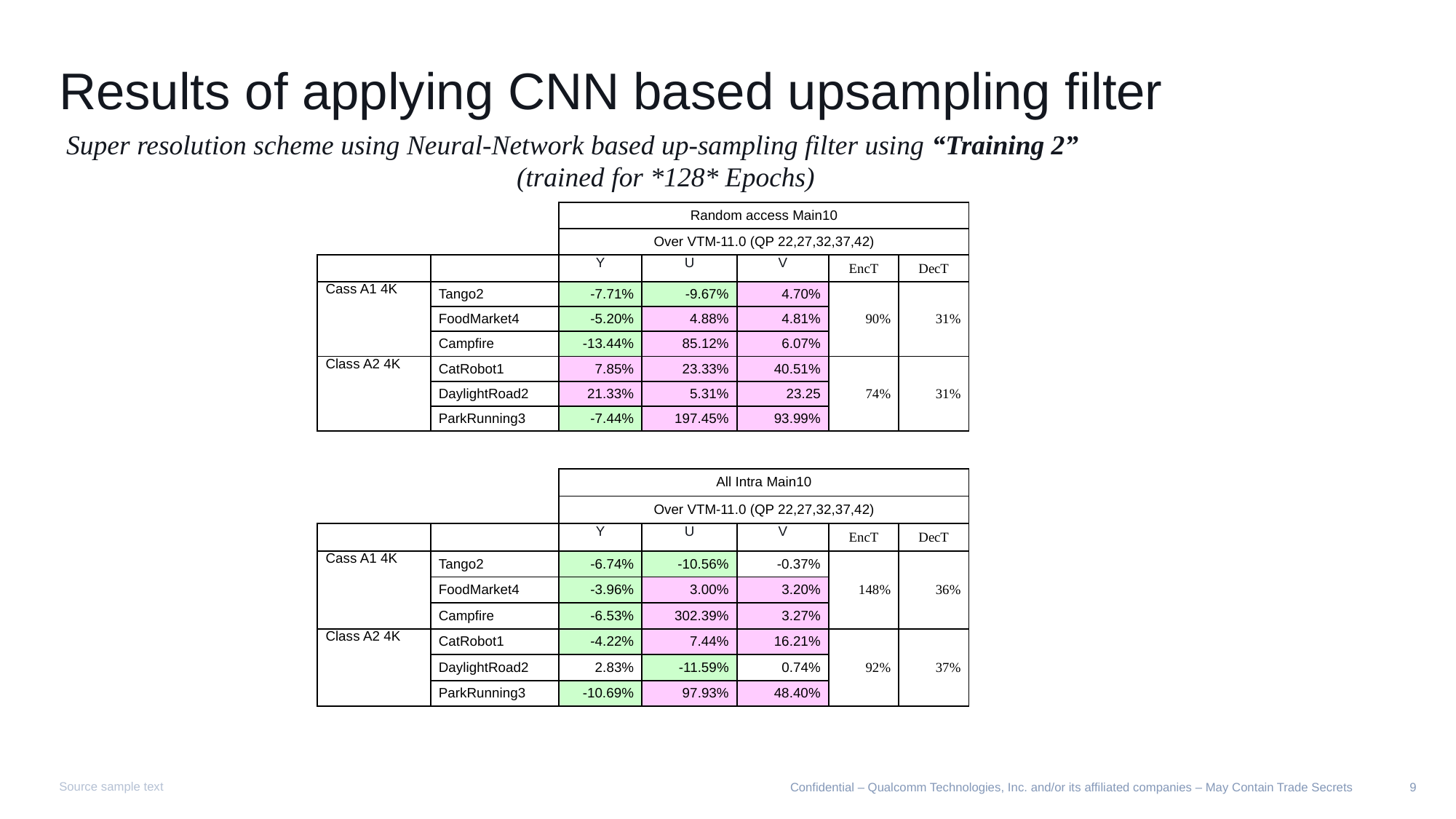

# Results of applying CNN based upsampling filter
Super resolution scheme using Neural-Network based up-sampling filter using “Training 2”                            (trained for *128* Epochs)
|  |  | Random access Main10 |  |  |  |  |
| --- | --- | --- | --- | --- | --- | --- |
|  |  | Over VTM-11.0 (QP 22,27,32,37,42) |  |  |  |  |
|  |  | Y | U | V | EncT | DecT |
| Cass A1 4K | Tango2 | -7.71% | -9.67% | 4.70% | 90% | 31% |
|  | FoodMarket4 | -5.20% | 4.88% | 4.81% |  |  |
|  | Campfire | -13.44% | 85.12% | 6.07% |  |  |
| Class A2 4K | CatRobot1 | 7.85% | 23.33% | 40.51% | 74% | 31% |
|  | DaylightRoad2 | 21.33% | 5.31% | 23.25 |  |  |
|  | ParkRunning3 | -7.44% | 197.45% | 93.99% |  |  |
|  |  | All Intra Main10 |  |  |  |  |
| --- | --- | --- | --- | --- | --- | --- |
|  |  | Over VTM-11.0 (QP 22,27,32,37,42) |  |  |  |  |
|  |  | Y | U | V | EncT | DecT |
| Cass A1 4K | Tango2 | -6.74% | -10.56% | -0.37% | 148% | 36% |
|  | FoodMarket4 | -3.96% | 3.00% | 3.20% |  |  |
|  | Campfire | -6.53% | 302.39% | 3.27% |  |  |
| Class A2 4K | CatRobot1 | -4.22% | 7.44% | 16.21% | 92% | 37% |
|  | DaylightRoad2 | 2.83% | -11.59% | 0.74% |  |  |
|  | ParkRunning3 | -10.69% | 97.93% | 48.40% |  |  |
Source sample text